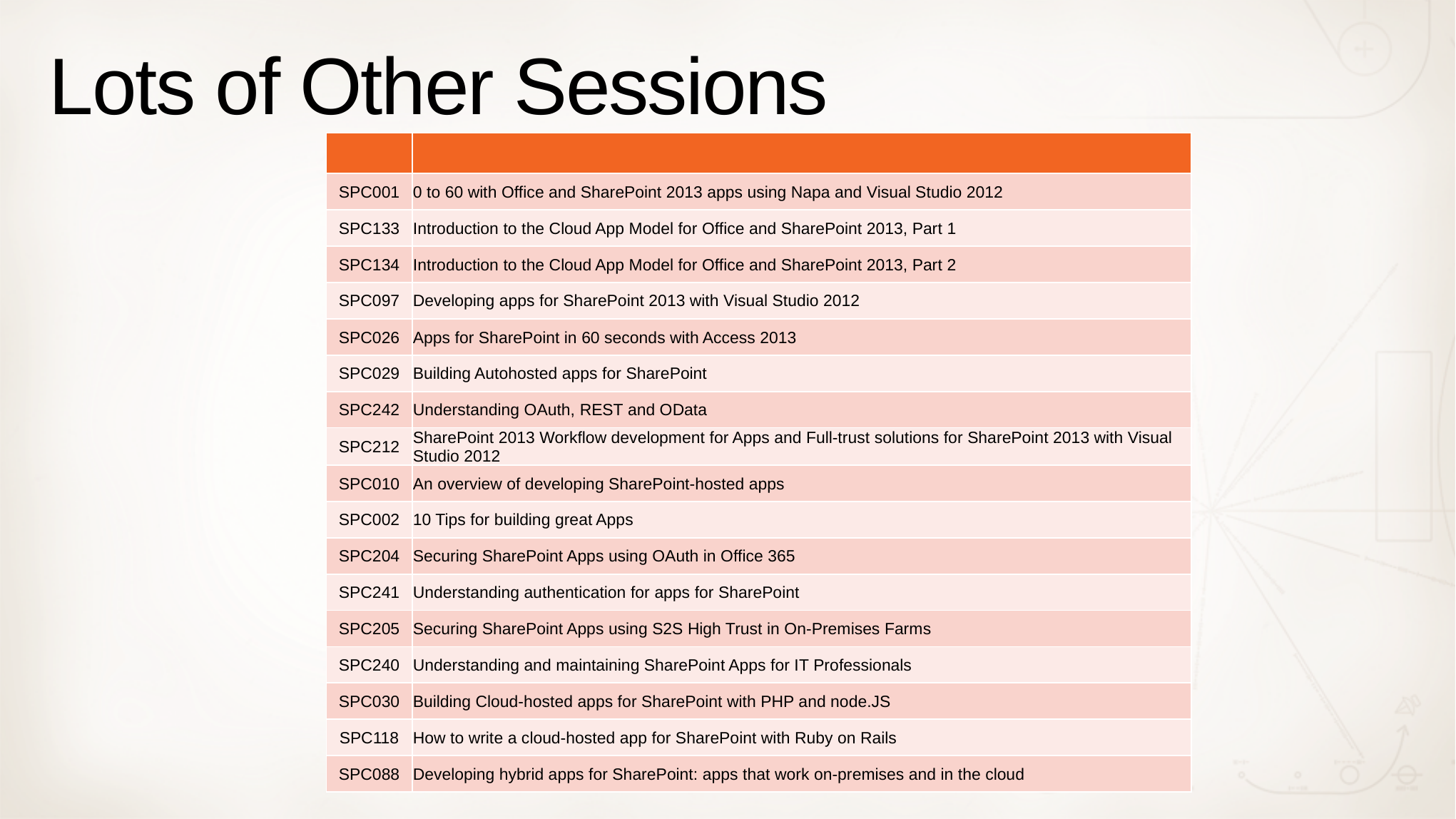

# Lots of Other Sessions
|  |  |
| --- | --- |
| SPC001 | 0 to 60 with Office and SharePoint 2013 apps using Napa and Visual Studio 2012 |
| SPC133 | Introduction to the Cloud App Model for Office and SharePoint 2013, Part 1 |
| SPC134 | Introduction to the Cloud App Model for Office and SharePoint 2013, Part 2 |
| SPC097 | Developing apps for SharePoint 2013 with Visual Studio 2012 |
| SPC026 | Apps for SharePoint in 60 seconds with Access 2013 |
| SPC029 | Building Autohosted apps for SharePoint |
| SPC242 | Understanding OAuth, REST and OData |
| SPC212 | SharePoint 2013 Workflow development for Apps and Full-trust solutions for SharePoint 2013 with Visual Studio 2012 |
| SPC010 | An overview of developing SharePoint-hosted apps |
| SPC002 | 10 Tips for building great Apps |
| SPC204 | Securing SharePoint Apps using OAuth in Office 365 |
| SPC241 | Understanding authentication for apps for SharePoint |
| SPC205 | Securing SharePoint Apps using S2S High Trust in On-Premises Farms |
| SPC240 | Understanding and maintaining SharePoint Apps for IT Professionals |
| SPC030 | Building Cloud-hosted apps for SharePoint with PHP and node.JS |
| SPC118 | How to write a cloud-hosted app for SharePoint with Ruby on Rails |
| SPC088 | Developing hybrid apps for SharePoint: apps that work on-premises and in the cloud |